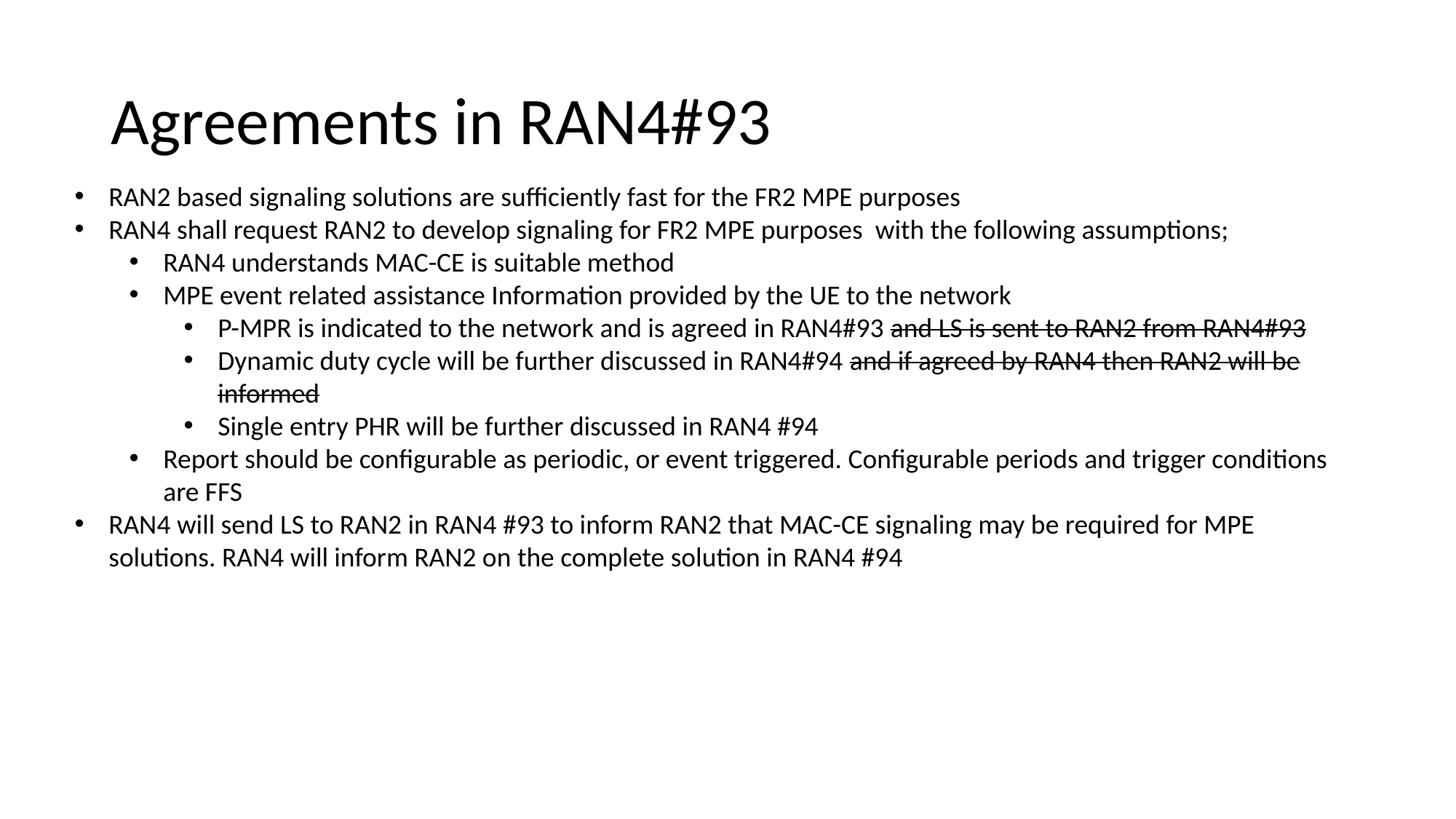

# Agreements in RAN4#93
RAN2 based signaling solutions are sufficiently fast for the FR2 MPE purposes
RAN4 shall request RAN2 to develop signaling for FR2 MPE purposes  with the following assumptions;
RAN4 understands MAC-CE is suitable method
MPE event related assistance Information provided by the UE to the network
P-MPR is indicated to the network and is agreed in RAN4#93 and LS is sent to RAN2 from RAN4#93
Dynamic duty cycle will be further discussed in RAN4#94 and if agreed by RAN4 then RAN2 will be informed
Single entry PHR will be further discussed in RAN4 #94
Report should be configurable as periodic, or event triggered. Configurable periods and trigger conditions are FFS
RAN4 will send LS to RAN2 in RAN4 #93 to inform RAN2 that MAC-CE signaling may be required for MPE solutions. RAN4 will inform RAN2 on the complete solution in RAN4 #94